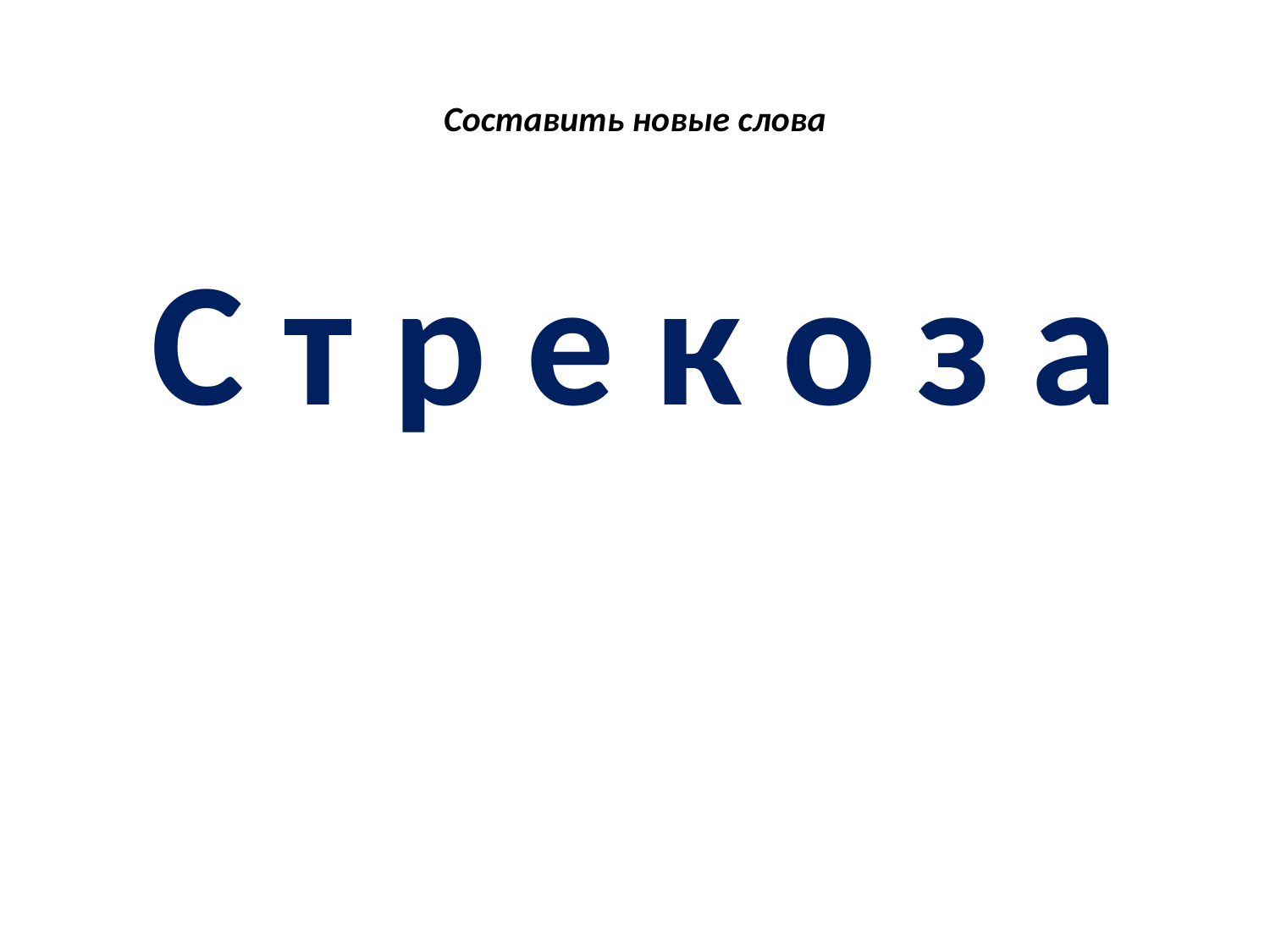

# Составить новые слова
С т р е к о з а